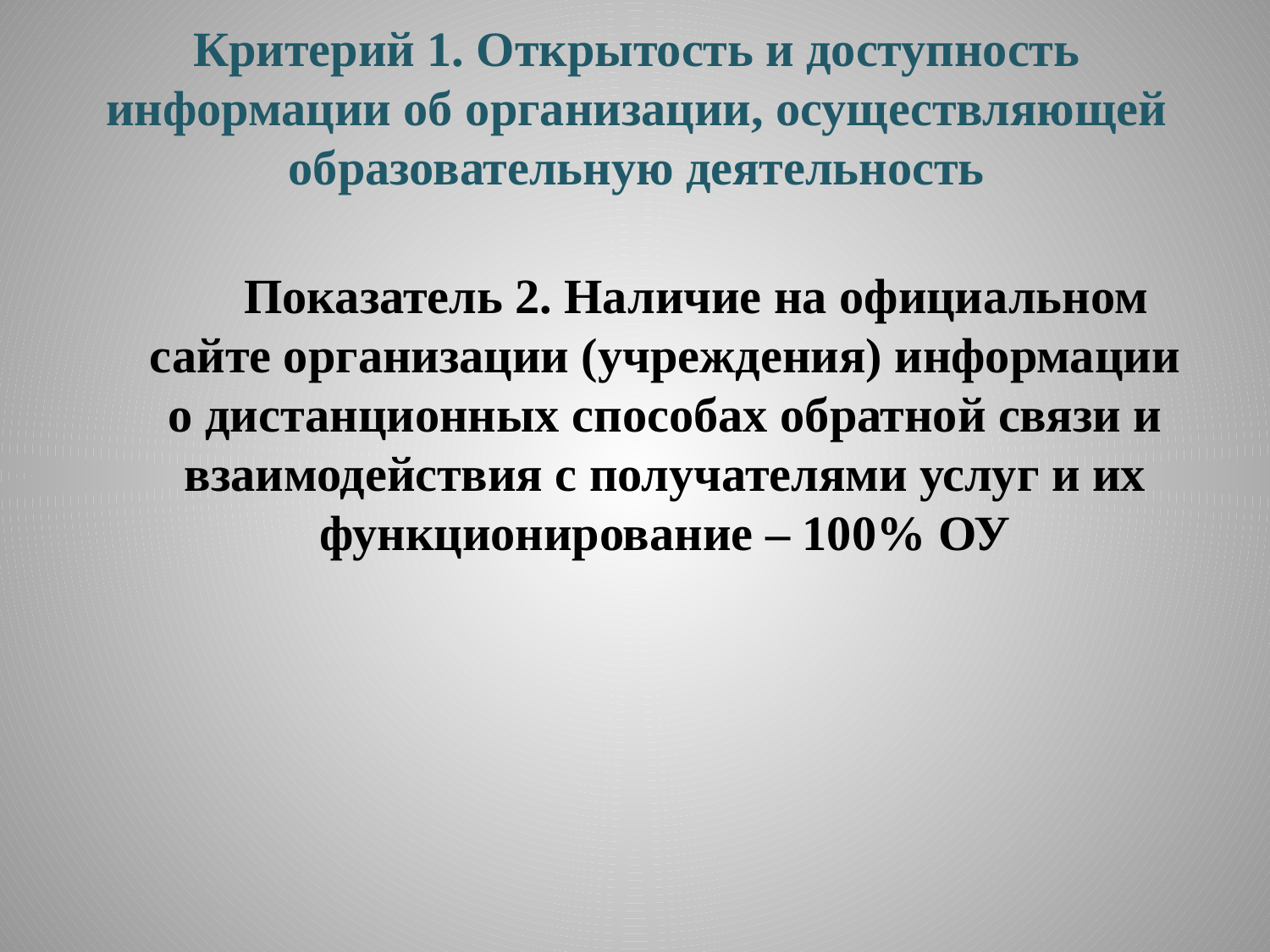

# Критерий 1. Открытость и доступность информации об организации, осуществляющей образовательную деятельность
Показатель 2. Наличие на официальном сайте организации (учреждения) информации о дистанционных способах обратной связи и взаимодействия с получателями услуг и их функционирование – 100% ОУ